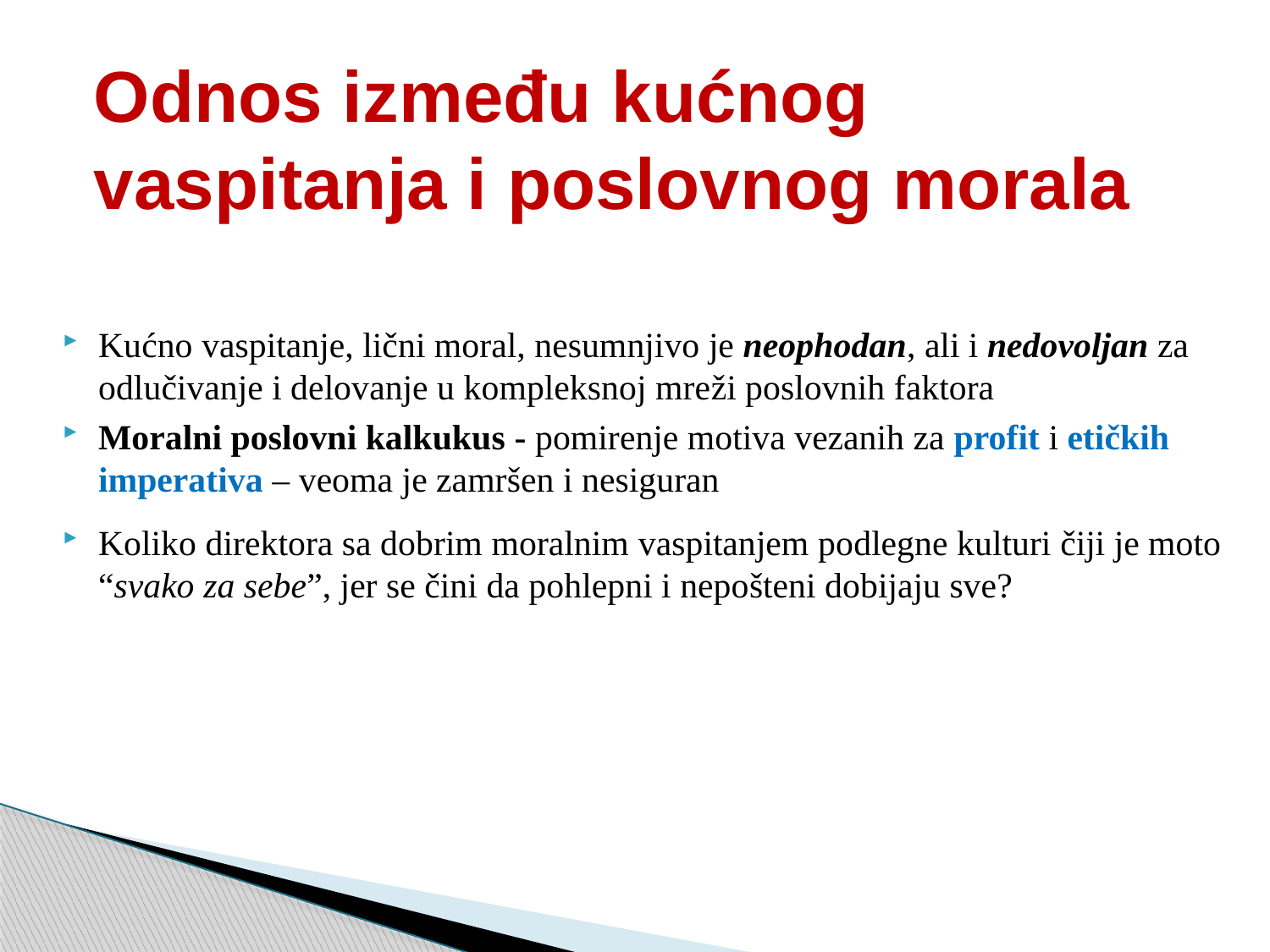

Odnos između kućnog vaspitanja i poslovnog morala
Kućno vaspitanje, lični moral, nesumnjivo je neophodan, ali i nedovoljan za odlučivanje i delovanje u kompleksnoj mreži poslovnih faktora
Moralni poslovni kalkukus - pomirenje motiva vezanih za profit i etičkih imperativa – veoma je zamršen i nesiguran
Koliko direktora sa dobrim moralnim vaspitanjem podlegne kulturi čiji je moto “svako za sebe”, jer se čini da pohlepni i nepošteni dobijaju sve?